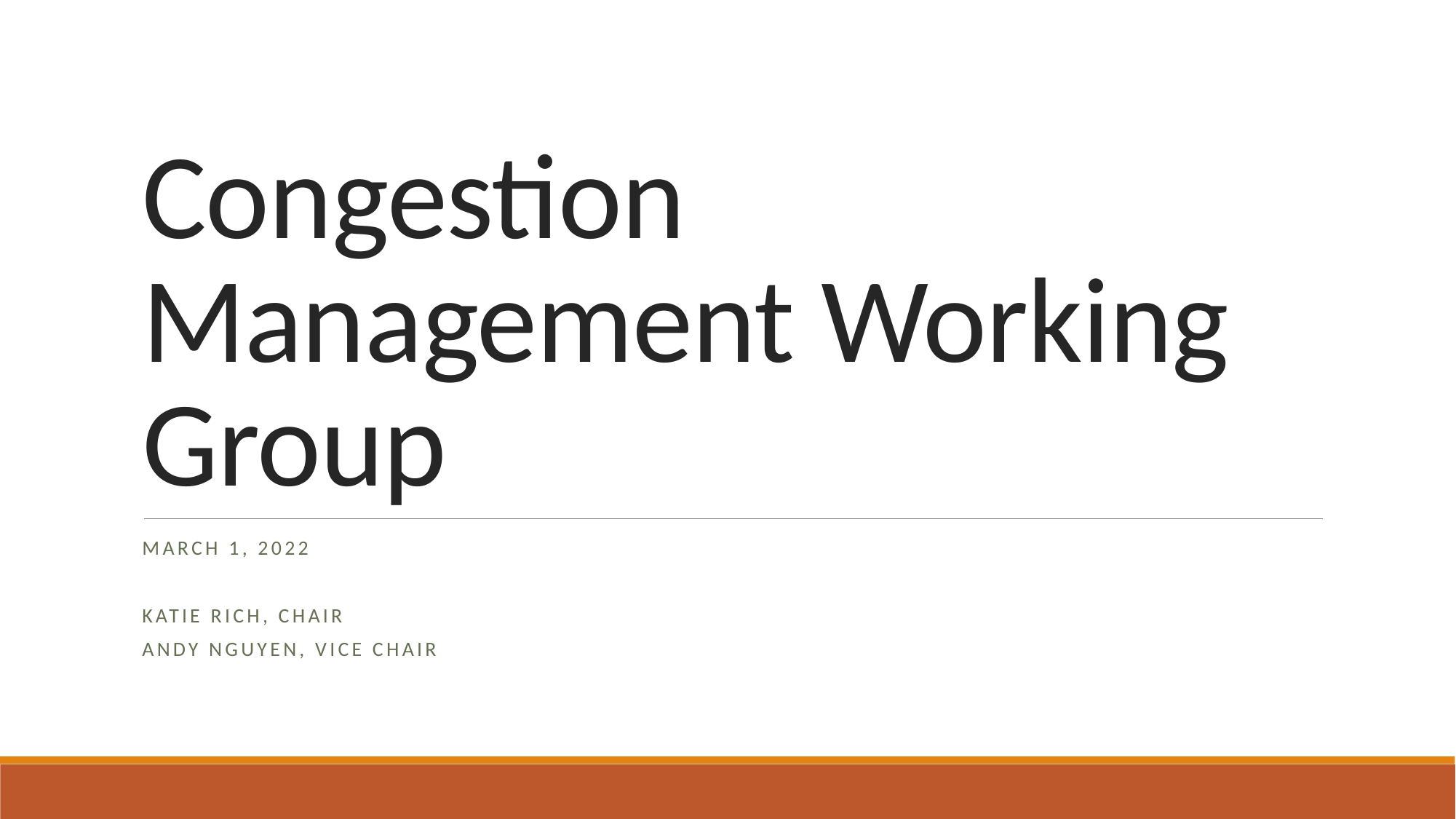

# Congestion Management Working Group
March 1, 2022

Katie Rich, Chair
Andy Nguyen, Vice Chair